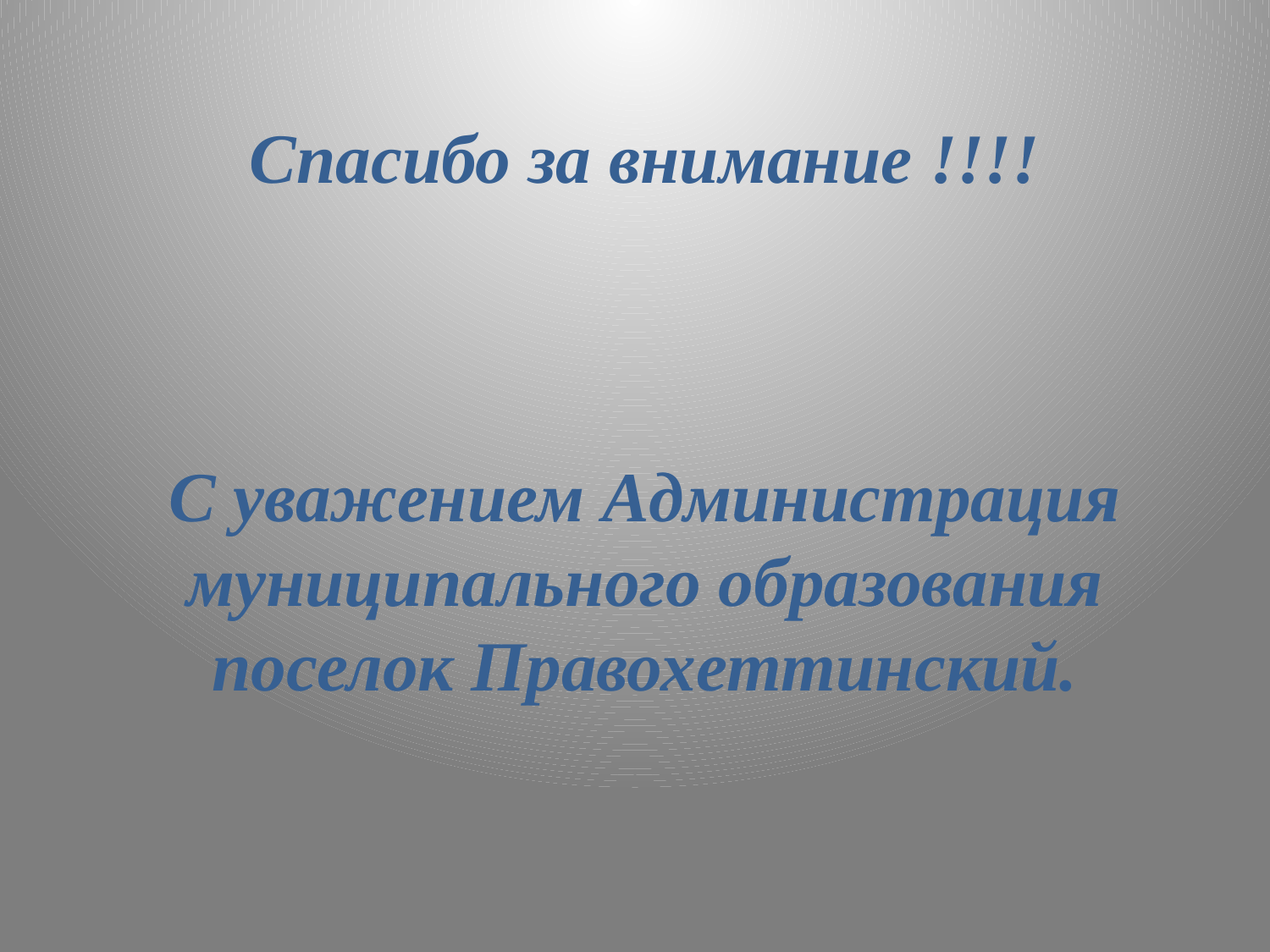

Спасибо за внимание !!!!

С уважением Администрация муниципального образования поселок Правохеттинский.